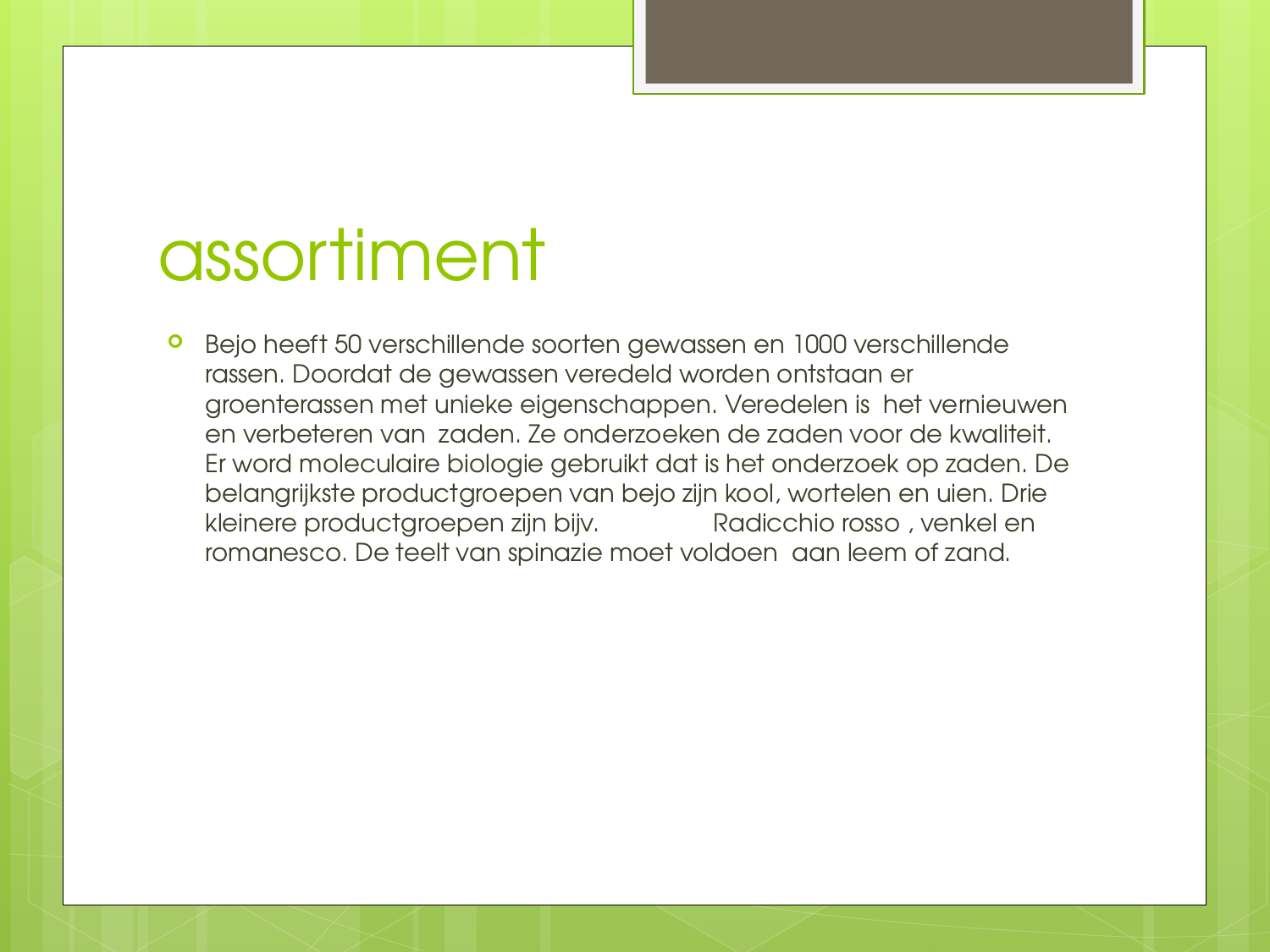

# assortiment
Bejo heeft 50 verschillende soorten gewassen en 1000 verschillende rassen. Doordat de gewassen veredeld worden ontstaan er groenterassen met unieke eigenschappen. Veredelen is  het vernieuwen en verbeteren van  zaden. Ze onderzoeken de zaden voor de kwaliteit. Er word moleculaire biologie gebruikt dat is het onderzoek op zaden. De belangrijkste productgroepen van bejo zijn kool, wortelen en uien. Drie kleinere productgroepen zijn bijv. 	Radicchio rosso , venkel en romanesco. De teelt van spinazie moet voldoen  aan leem of zand.